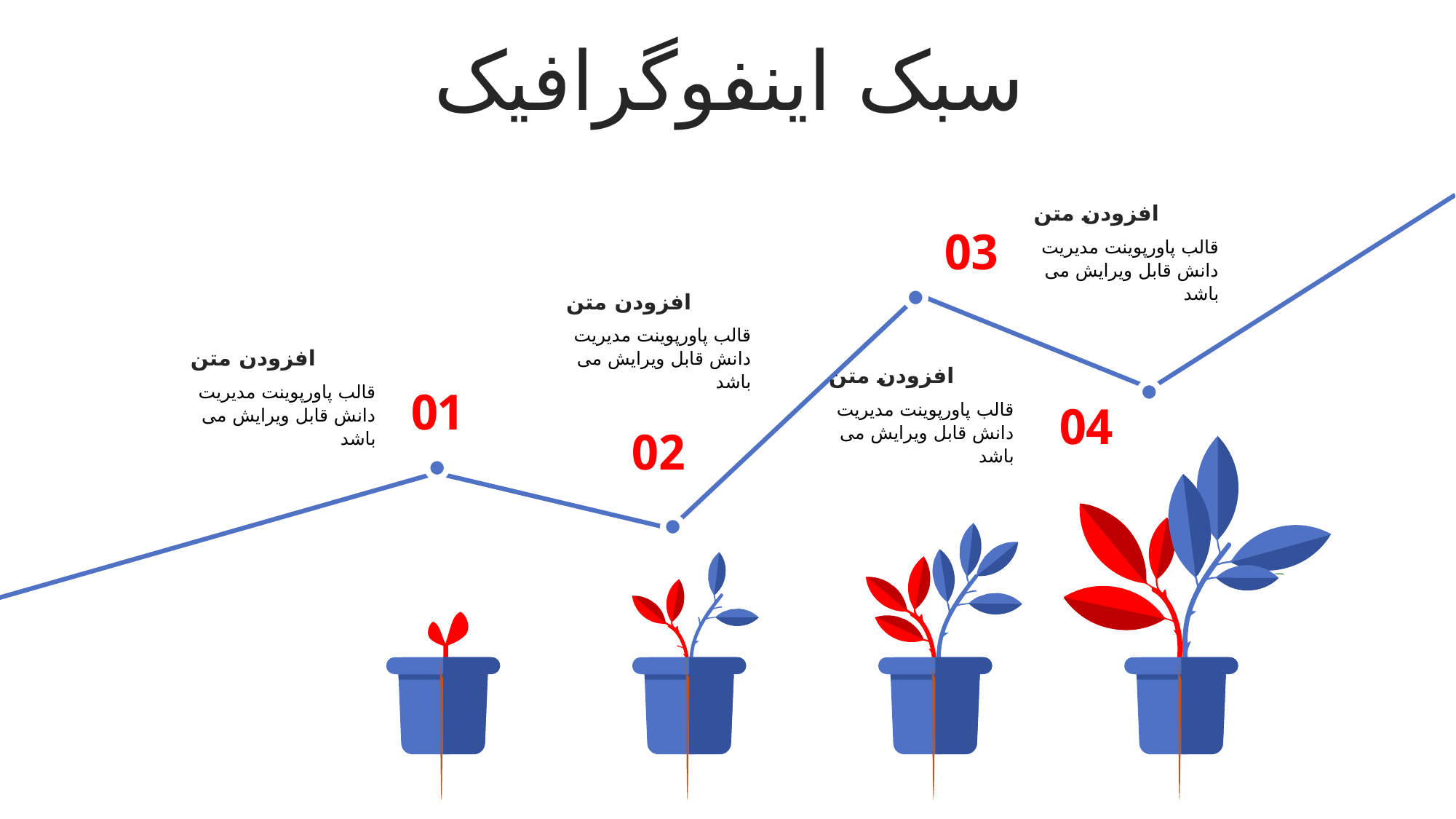

سبک اینفوگرافیک
افزودن متن

قالب پاورپوینت مدیریت دانش قابل ویرایش می باشد
03
افزودن متن

قالب پاورپوینت مدیریت دانش قابل ویرایش می باشد

افزودن متن

قالب پاورپوینت مدیریت دانش قابل ویرایش می باشد
افزودن متن

قالب پاورپوینت مدیریت دانش قابل ویرایش می باشد
01

04
02